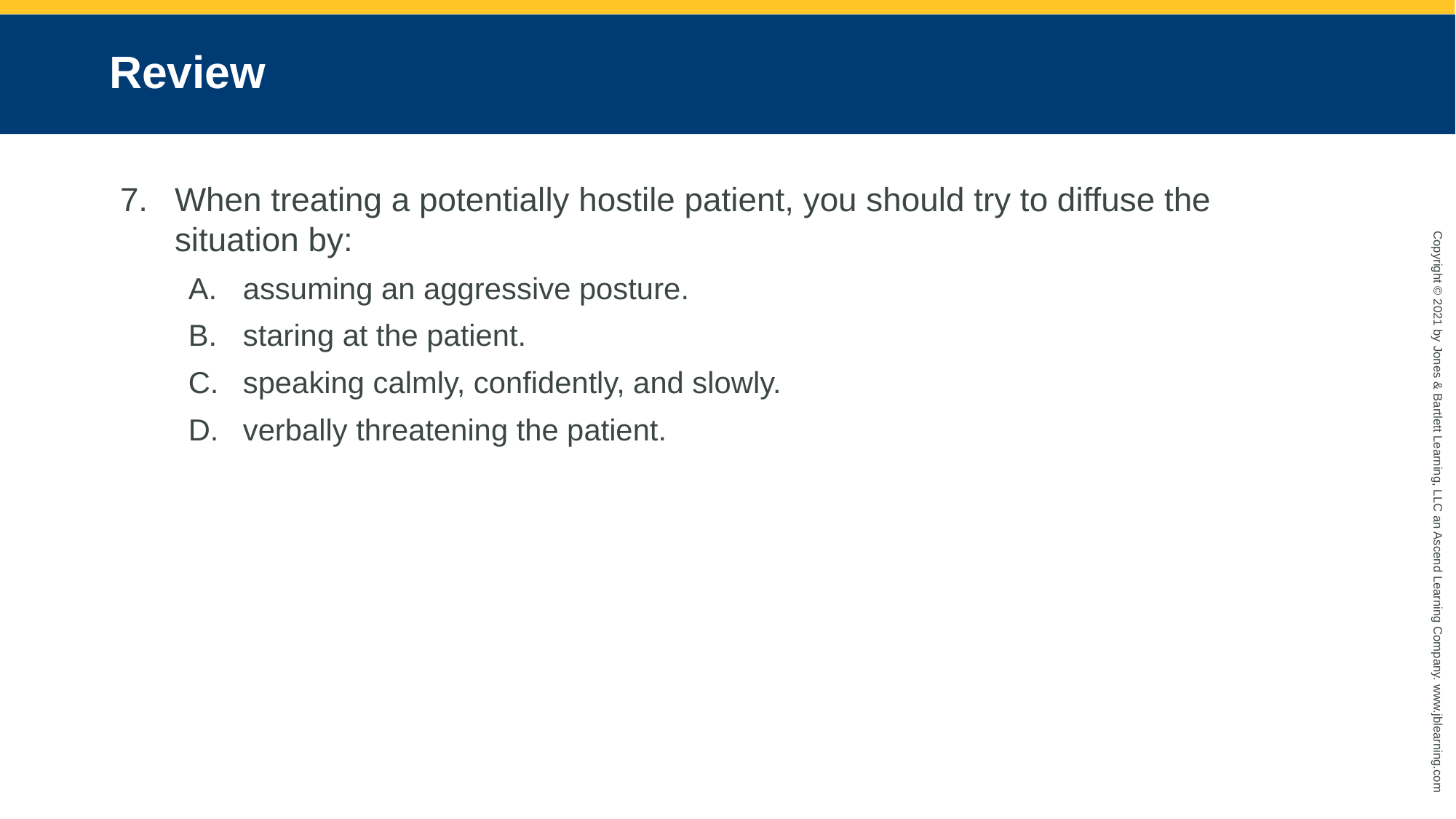

# Review
When treating a potentially hostile patient, you should try to diffuse the situation by:
assuming an aggressive posture.
staring at the patient.
speaking calmly, confidently, and slowly.
verbally threatening the patient.